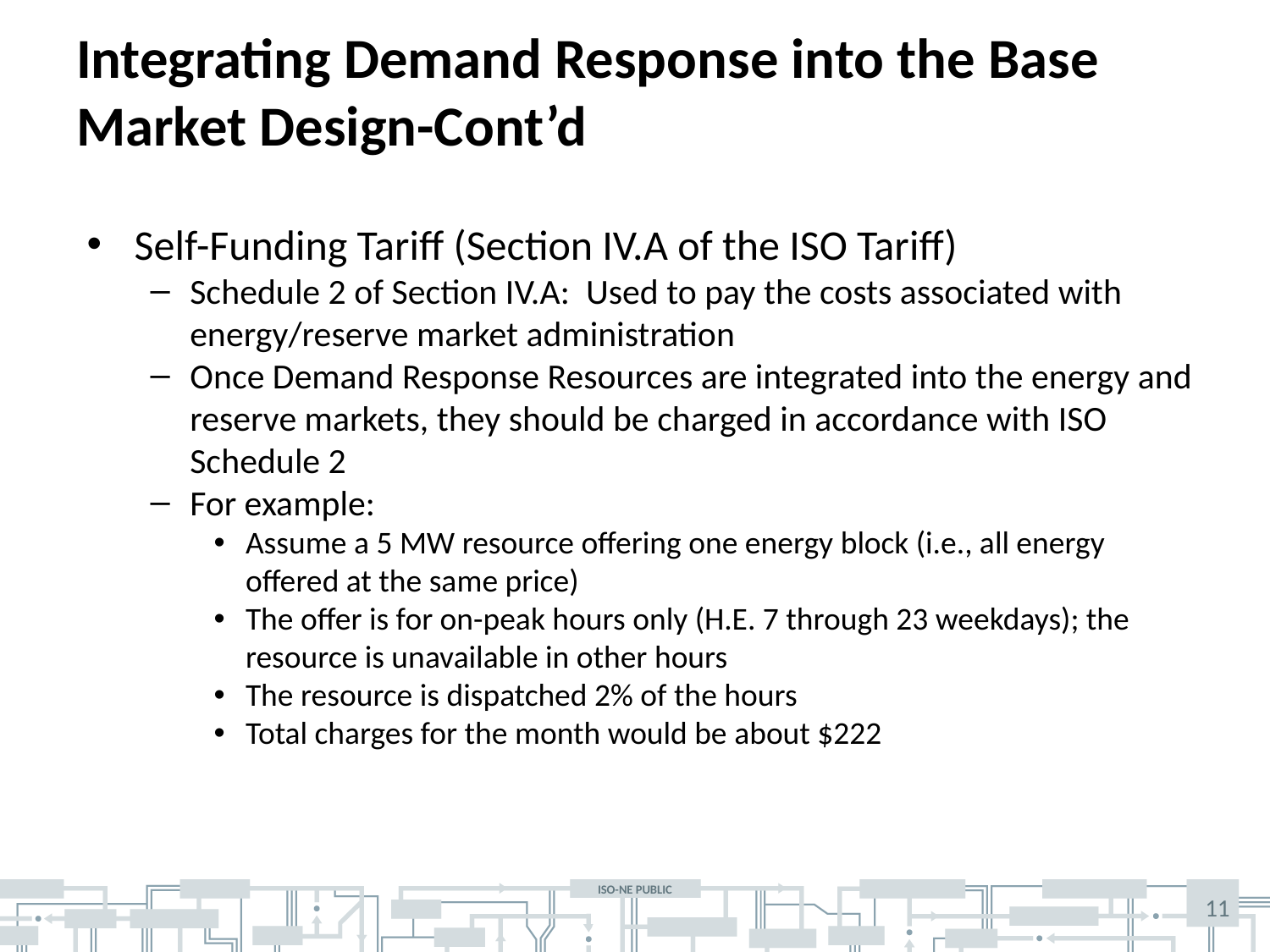

# Integrating Demand Response into the Base Market Design-Cont’d
Self-Funding Tariff (Section IV.A of the ISO Tariff)
Schedule 2 of Section IV.A:  Used to pay the costs associated with energy/reserve market administration
Once Demand Response Resources are integrated into the energy and reserve markets, they should be charged in accordance with ISO Schedule 2
For example:
Assume a 5 MW resource offering one energy block (i.e., all energy offered at the same price)
The offer is for on-peak hours only (H.E. 7 through 23 weekdays); the resource is unavailable in other hours
The resource is dispatched 2% of the hours
Total charges for the month would be about $222

11